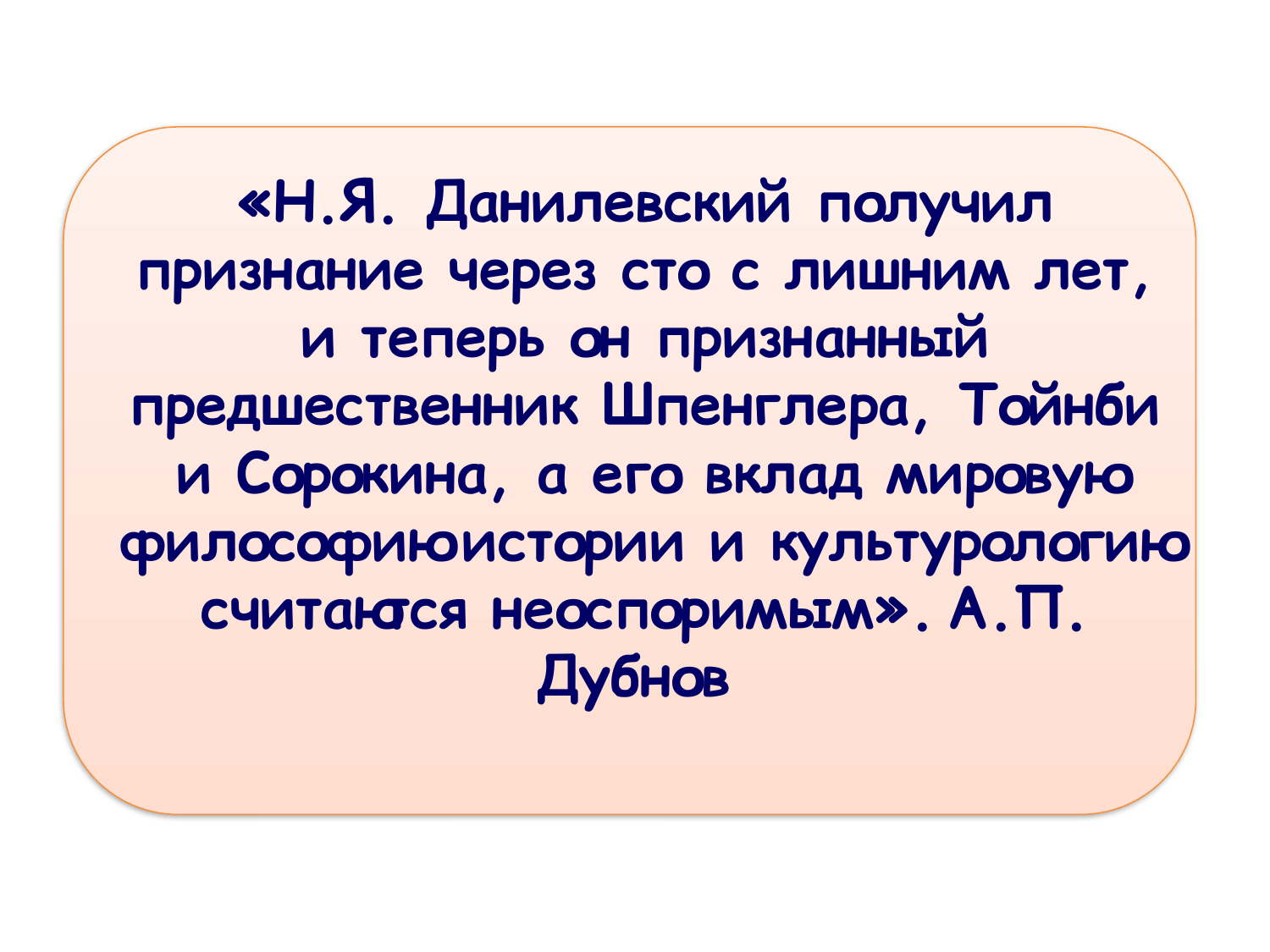

#

«Н.Я. Данилевский получил признание через сто с лишним лет, и теперь он признанный предшественник Шпенглера, Тойнби и Сорокина, а его вклад мировую философию истории и культурологию считаются неоспоримым». А.П. Дубнов